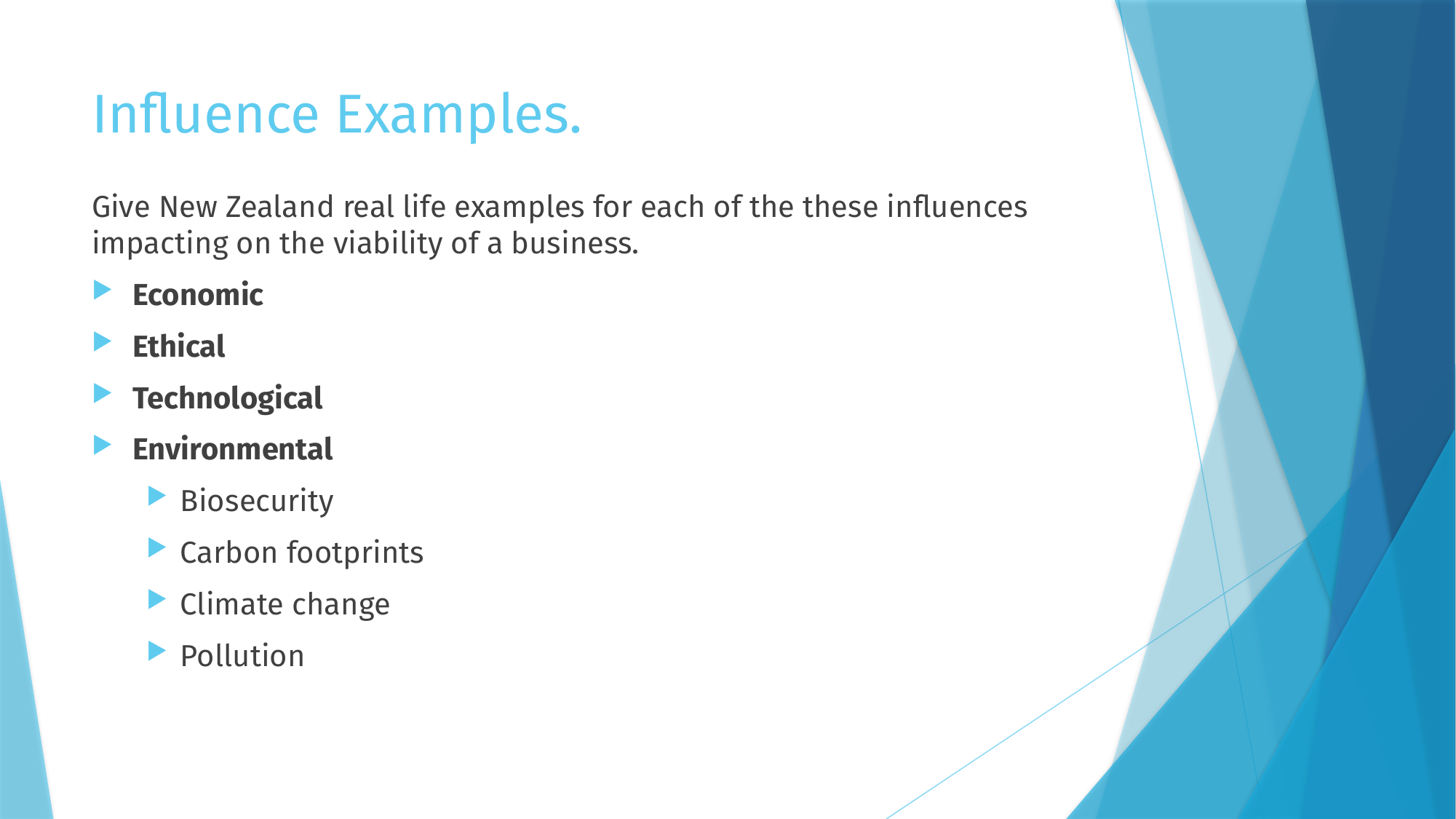

# Influence Examples.
Give New Zealand real life examples for each of the these influences impacting on the viability of a business.
Economic
Ethical
Technological
Environmental
Biosecurity
Carbon footprints
Climate change
Pollution